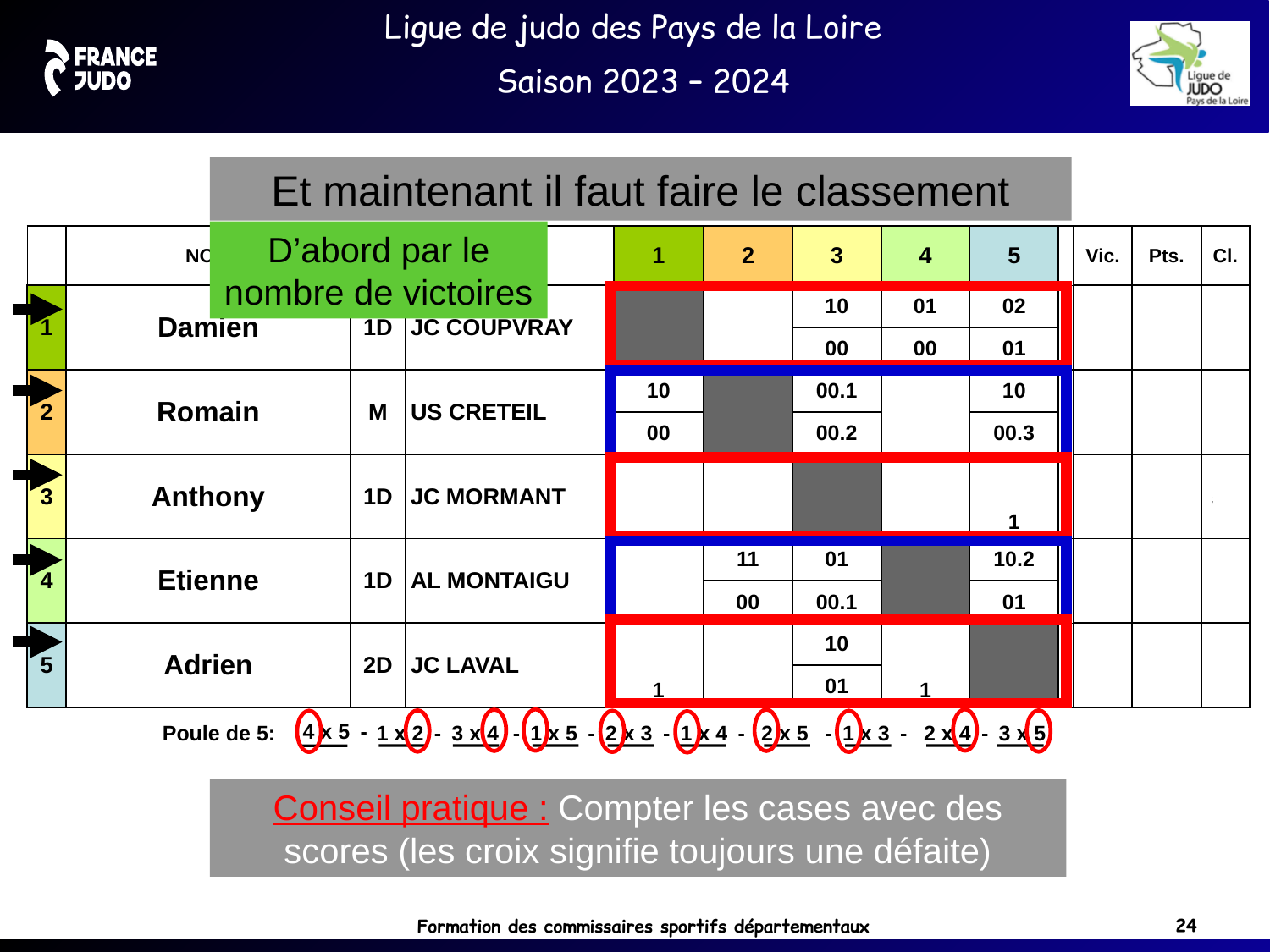

Et maintenant il faut faire le classement
D’abord par le nombre de victoires

Conseil pratique : Compter les cases avec des scores (les croix signifie toujours une défaite)